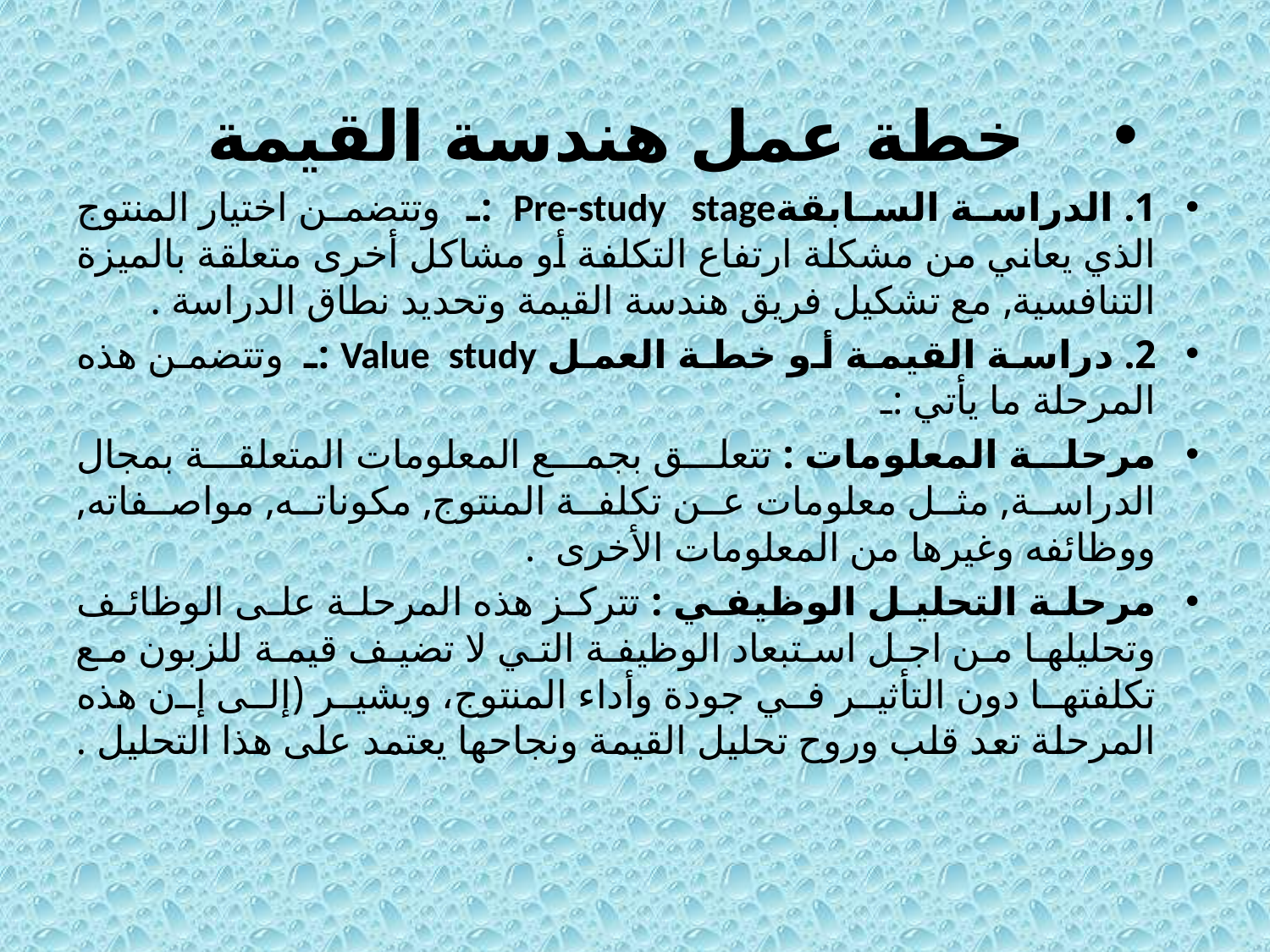

خطة عمل هندسة القيمة
1. الدراسة السابقةPre-study stage  :ـ وتتضمن اختيار المنتوج الذي يعاني من مشكلة ارتفاع التكلفة أو مشاكل أخرى متعلقة بالميزة التنافسية, مع تشكيل فريق هندسة القيمة وتحديد نطاق الدراسة .
2. دراسة القيمة أو خطة العمل Value study :ـ وتتضمن هذه المرحلة ما يأتي :ـ
مرحلة المعلومات : تتعلق بجمع المعلومات المتعلقة بمجال الدراسة, مثل معلومات عن تكلفة المنتوج, مكوناته, مواصفاته, ووظائفه وغيرها من المعلومات الأخرى  .
مرحلة التحليل الوظيفي : تتركز هذه المرحلة على الوظائف وتحليلها من اجل استبعاد الوظيفة التي لا تضيف قيمة للزبون مع تكلفتها دون التأثير في جودة وأداء المنتوج، ويشير (إلى إن هذه المرحلة تعد قلب وروح تحليل القيمة ونجاحها يعتمد على هذا التحليل .